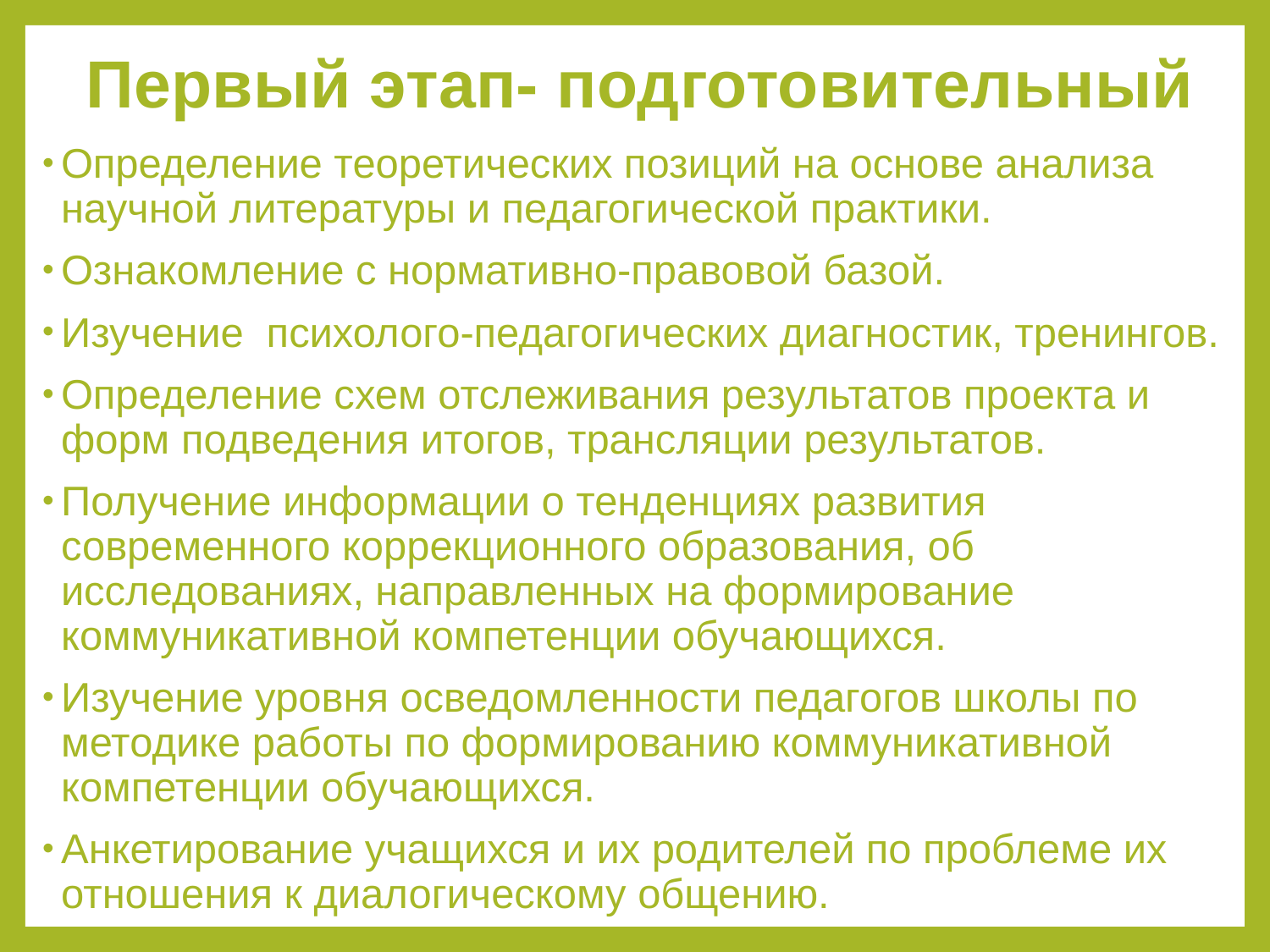

# Первый этап- подготовительный
Определение теоретических позиций на основе анализа научной литературы и педагогической практики.
Ознакомление с нормативно-правовой базой.
Изучение  психолого-педагогических диагностик, тренингов.
Определение схем отслеживания результатов проекта и форм подведения итогов, трансляции результатов.
Получение информации о тенденциях развития современного коррекционного образования, об исследованиях, направленных на формирование коммуникативной компетенции обучающихся.
Изучение уровня осведомленности педагогов школы по методике работы по формированию коммуникативной компетенции обучающихся.
Анкетирование учащихся и их родителей по проблеме их отношения к диалогическому общению.